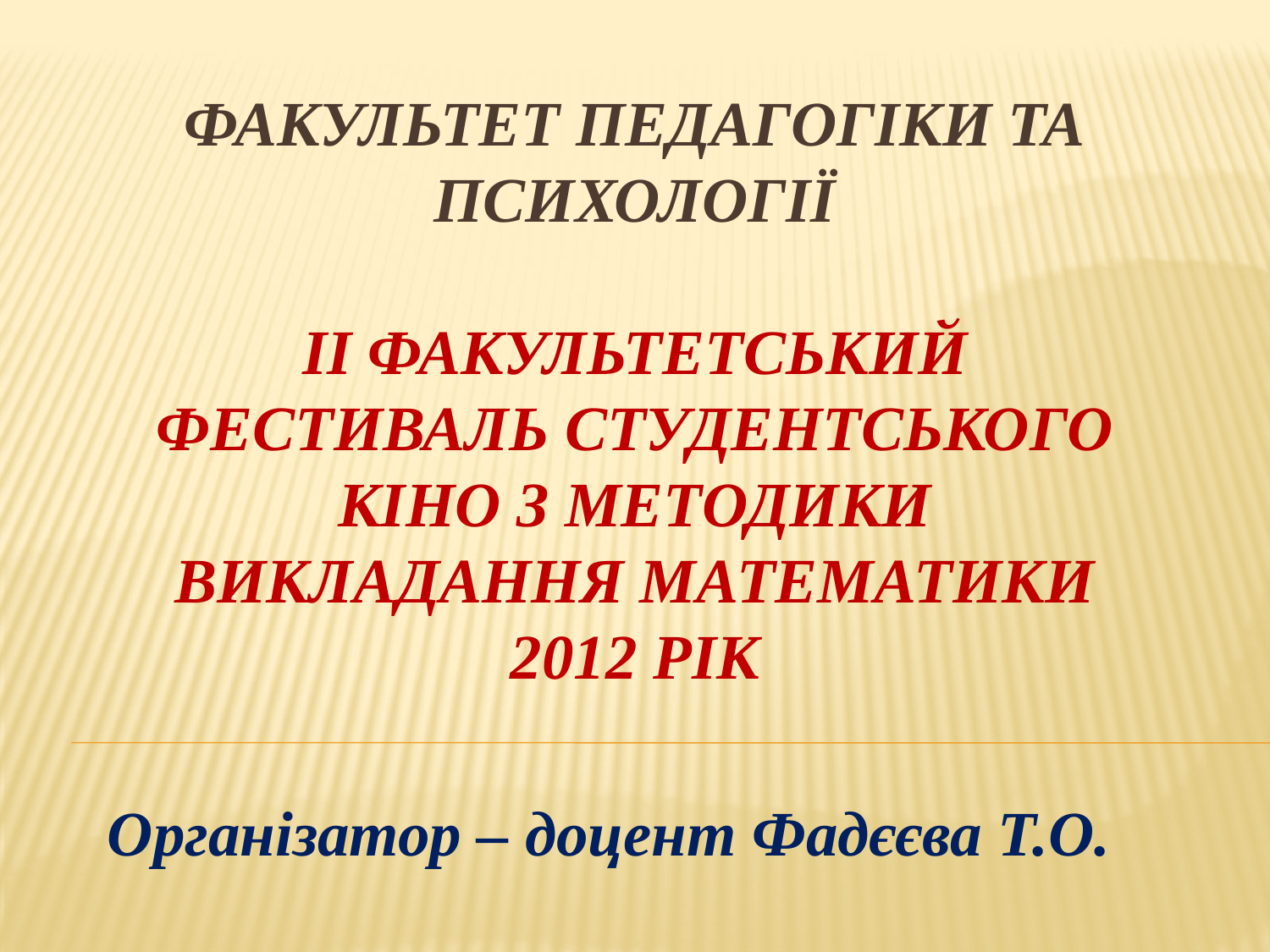

# Факультет педагогіки та психології ІІ факультетський фестиваль студентського кіно з методики викладання математики 2012 рік
Організатор – доцент Фадєєва Т.О.